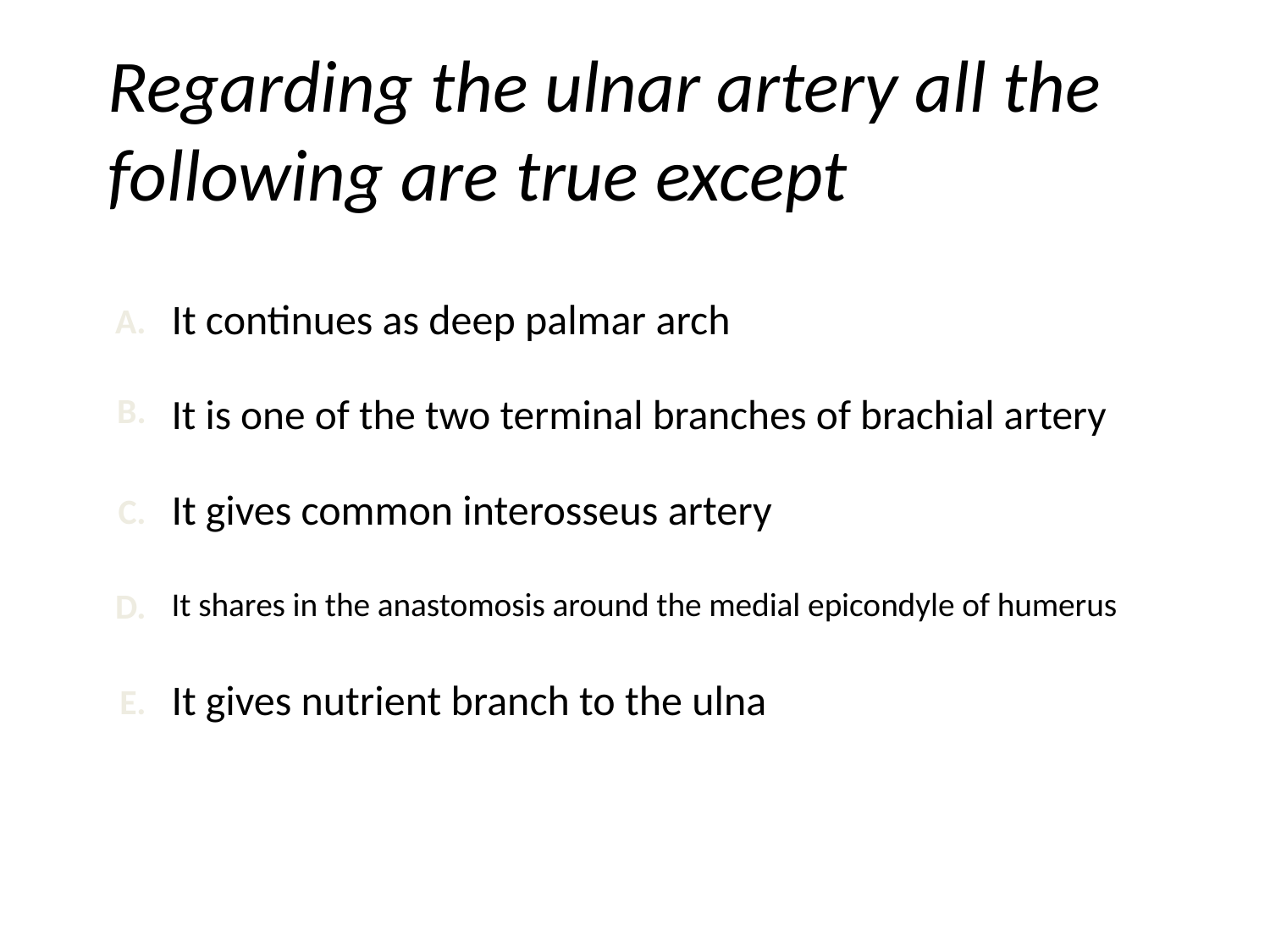

# Regarding the ulnar artery all the following are true except
It continues as deep palmar arch
It is one of the two terminal branches of brachial artery
It gives common interosseus artery
It shares in the anastomosis around the medial epicondyle of humerus
It gives nutrient branch to the ulna